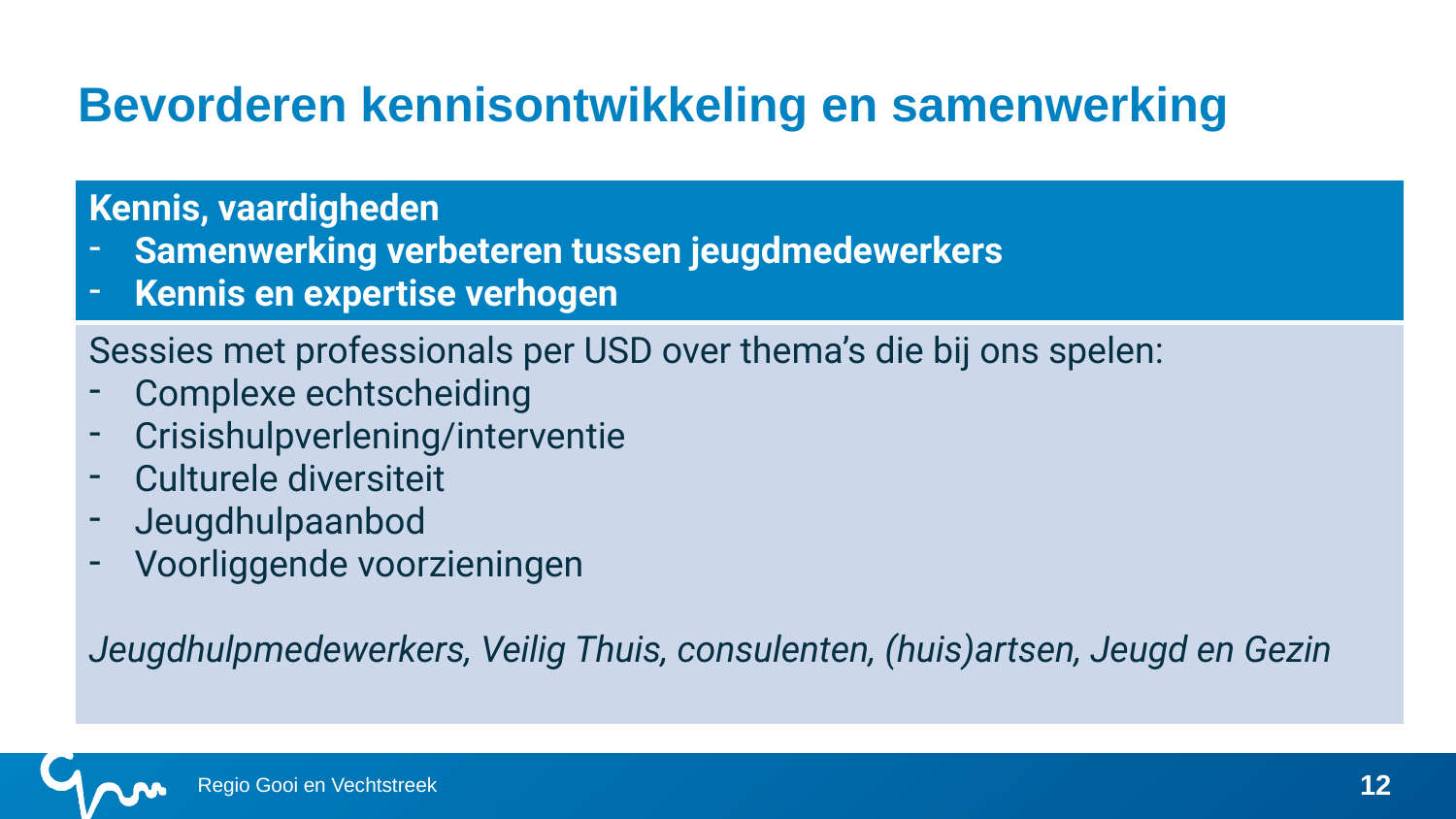

# Bevorderen kennisontwikkeling en samenwerking
| Kennis, vaardigheden Samenwerking verbeteren tussen jeugdmedewerkers Kennis en expertise verhogen |
| --- |
| Sessies met professionals per USD over thema’s die bij ons spelen: Complexe echtscheiding Crisishulpverlening/interventie Culturele diversiteit Jeugdhulpaanbod Voorliggende voorzieningen Jeugdhulpmedewerkers, Veilig Thuis, consulenten, (huis)artsen, Jeugd en Gezin |